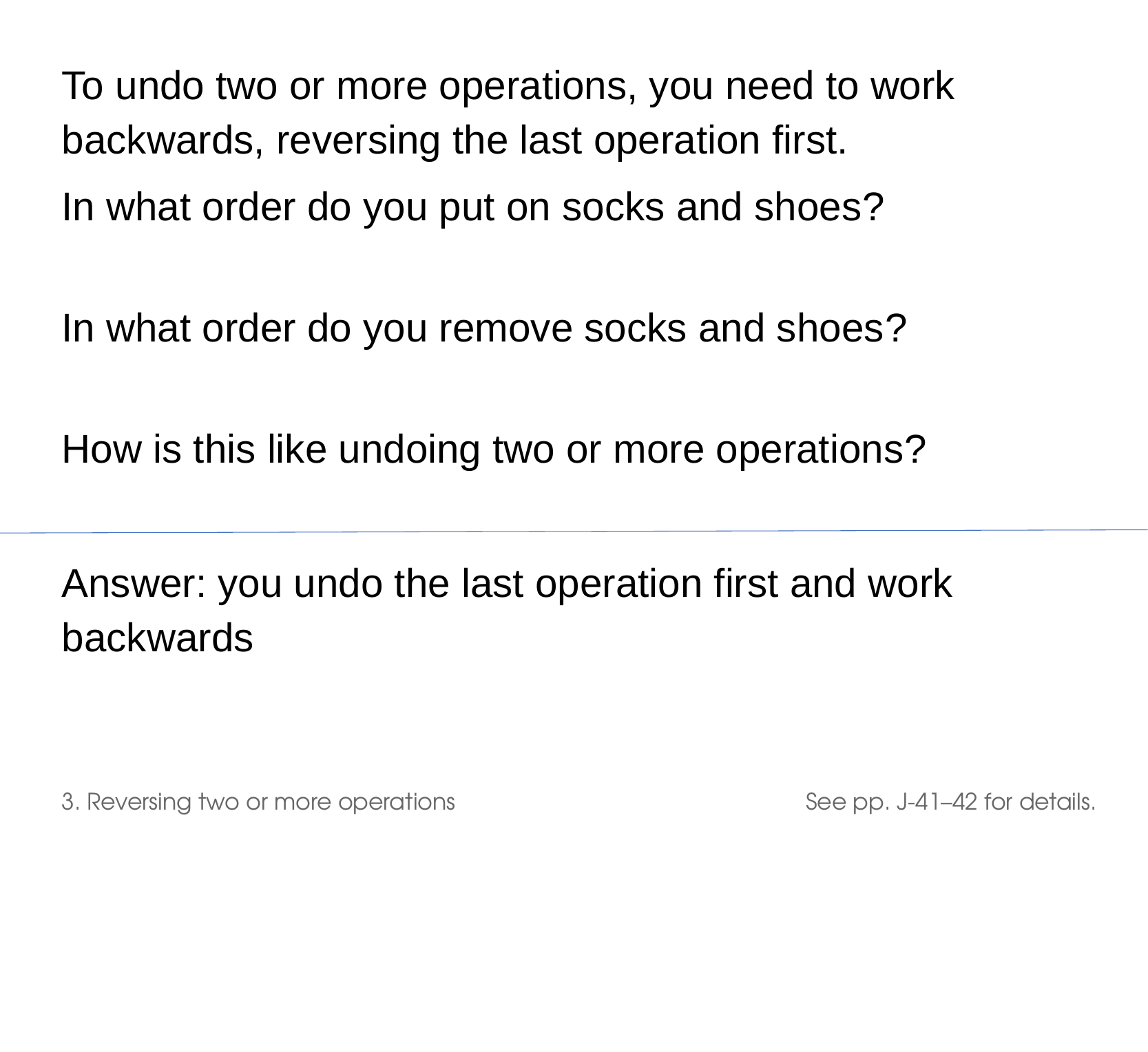

To undo two or more operations, you need to work backwards, reversing the last operation first.
In what order do you put on socks and shoes?
In what order do you remove socks and shoes?
How is this like undoing two or more operations?
Answer: you undo the last operation first and work backwards
3. Reversing two or more operations
See pp. J-41–42 for details.